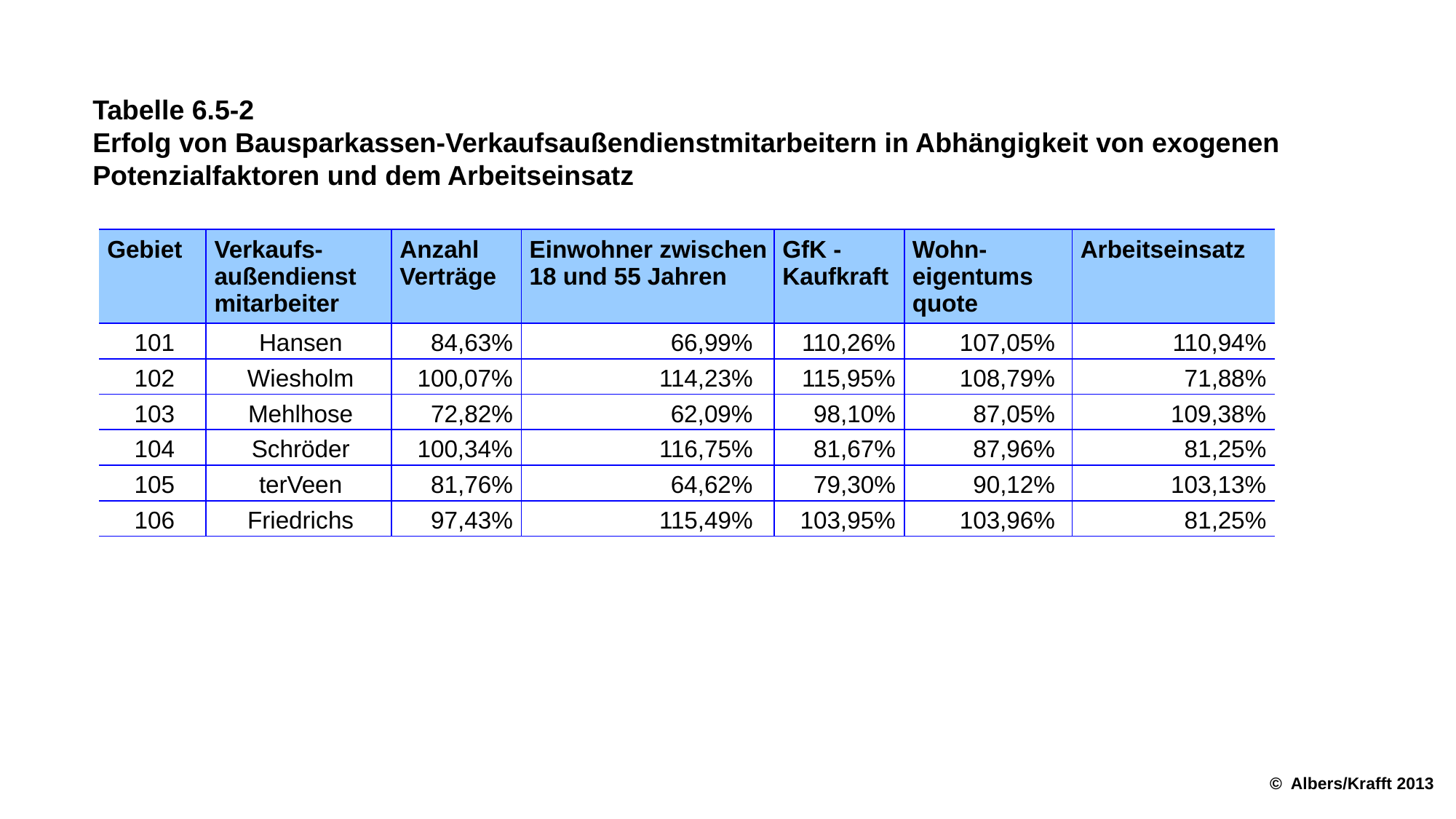

Tabelle 6.5-2
Erfolg von Bausparkassen-Verkaufsaußendienstmitarbeitern in Abhängigkeit von exogenen Potenzialfaktoren und dem Arbeitseinsatz
| Gebiet | Verkaufs-außendienst­mitarbeiter | Anzahl Verträge | Einwohner zwischen 18 und 55 Jahren | GfK - Kaufkraft | Wohn-eigentums­quote | Arbeitseinsatz |
| --- | --- | --- | --- | --- | --- | --- |
| 101 | Hansen | 84,63% | 66,99% | 110,26% | 107,05% | 110,94% |
| 102 | Wiesholm | 100,07% | 114,23% | 115,95% | 108,79% | 71,88% |
| 103 | Mehlhose | 72,82% | 62,09% | 98,10% | 87,05% | 109,38% |
| 104 | Schröder | 100,34% | 116,75% | 81,67% | 87,96% | 81,25% |
| 105 | terVeen | 81,76% | 64,62% | 79,30% | 90,12% | 103,13% |
| 106 | Friedrichs | 97,43% | 115,49% | 103,95% | 103,96% | 81,25% |
©  Albers/Krafft 2013